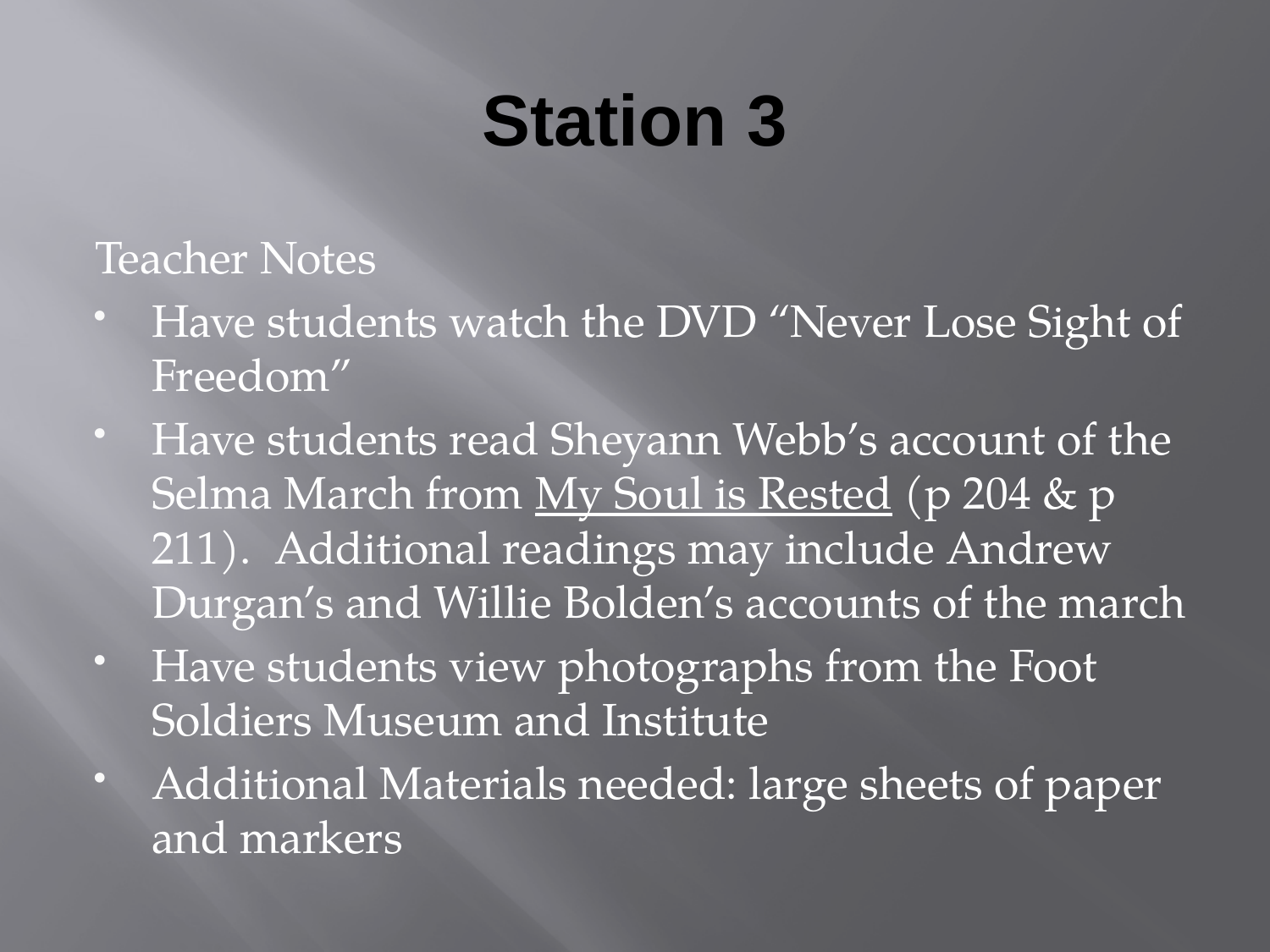

# Station 3
Teacher Notes
Have students watch the DVD “Never Lose Sight of Freedom”
Have students read Sheyann Webb’s account of the Selma March from My Soul is Rested (p 204 & p 211).  Additional readings may include Andrew Durgan’s and Willie Bolden’s accounts of the march
Have students view photographs from the Foot Soldiers Museum and Institute
Additional Materials needed: large sheets of paper and markers